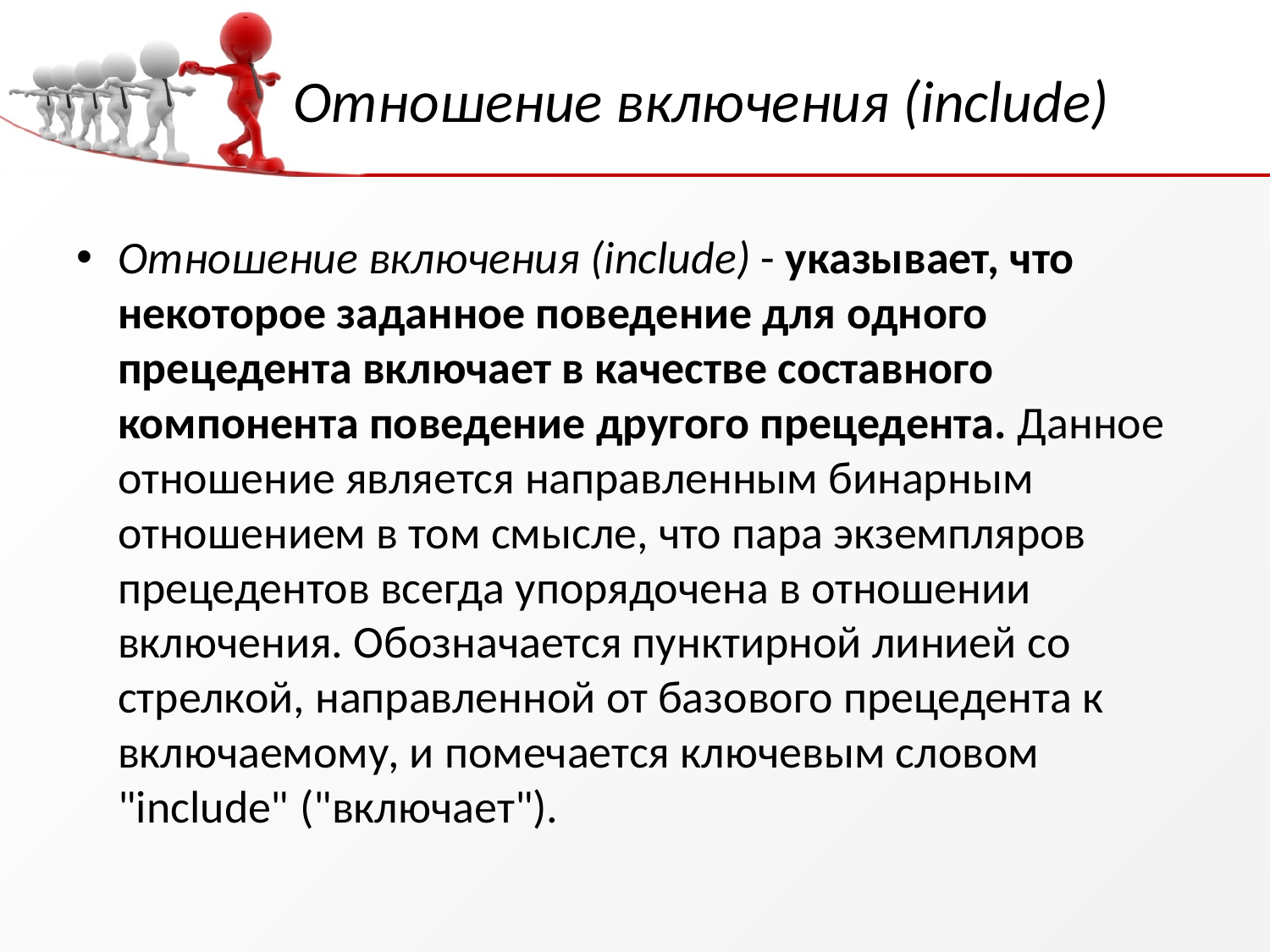

# Отношение включения (include)
Отношение включения (include) - указывает, что некоторое заданное поведение для одного прецедента включает в качестве составного компонента поведение другого прецедента. Данное отношение является направленным бинарным отношением в том смысле, что пара экземпляров прецедентов всегда упорядочена в отношении включения. Обозначается пунктирной линией со стрелкой, направленной от базового прецедента к включаемому, и помечается ключевым словом "include" ("включает").